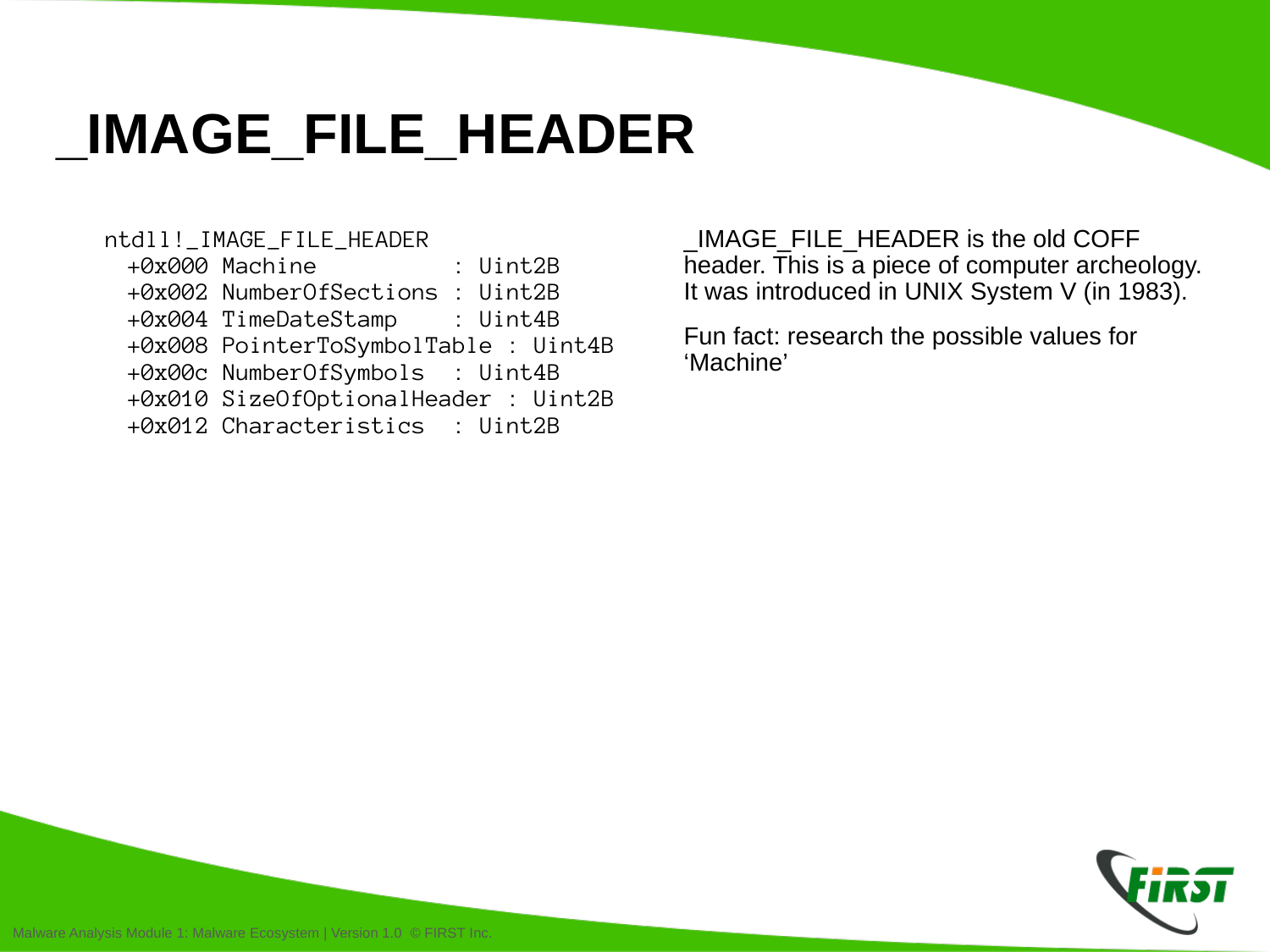

# _IMAGE_FILE_HEADER
ntdll!_IMAGE_FILE_HEADER
   +0x000 Machine          : Uint2B
   +0x002 NumberOfSections : Uint2B
   +0x004 TimeDateStamp    : Uint4B
   +0x008 PointerToSymbolTable : Uint4B
   +0x00c NumberOfSymbols  : Uint4B
   +0x010 SizeOfOptionalHeader : Uint2B
   +0x012 Characteristics  : Uint2B
_IMAGE_FILE_HEADER is the old COFF header. This is a piece of computer archeology. It was introduced in UNIX System V (in 1983).
Fun fact: research the possible values for ‘Machine’